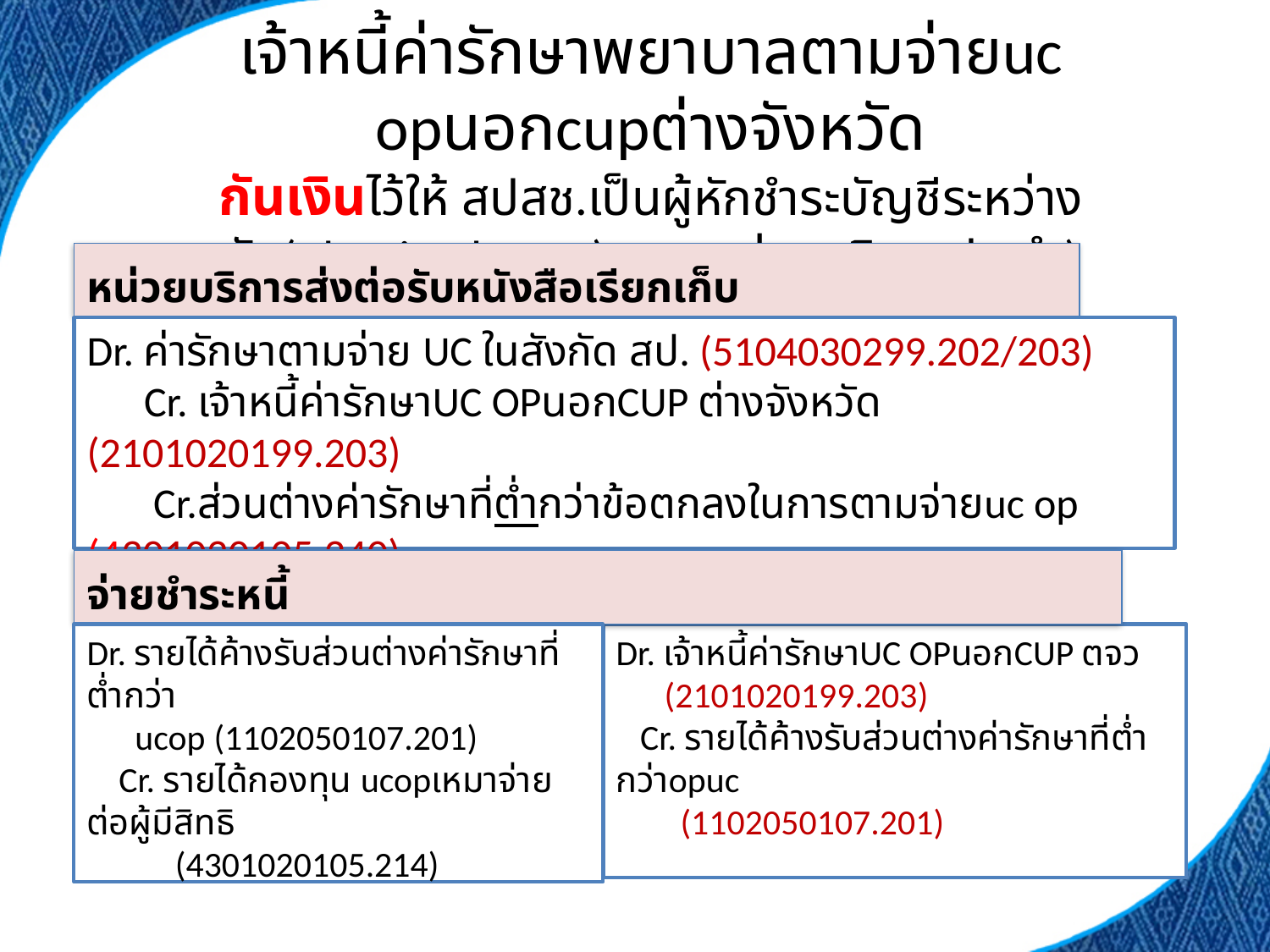

# เจ้าหนี้ค่ารักษาพยาบาลตามจ่ายuc opนอกcupต่างจังหวัด กันเงินไว้ให้ สปสช.เป็นผู้หักชำระบัญชีระหว่างกัน(Clearing house) แทนหน่วยบริการประจำ)
หน่วยบริการส่งต่อรับหนังสือเรียกเก็บ
Dr. ค่ารักษาตามจ่าย UC ในสังกัด สป. (5104030299.202/203)
      Cr. เจ้าหนี้ค่ารักษาUC OPนอกCUP ต่างจังหวัด (2101020199.203)
       Cr.ส่วนต่างค่ารักษาที่ต่ำกว่าข้อตกลงในการตามจ่ายuc op (4301020105.240)
จ่ายชำระหนี้
Dr. รายได้ค้างรับส่วนต่างค่ารักษาที่ต่ำกว่า
      ucop	(1102050107.201)
    Cr. รายได้กองทุน ucopเหมาจ่ายต่อผู้มีสิทธิ
           (4301020105.214)

Dr. เจ้าหนี้ค่ารักษาUC OPนอกCUP ตจว
      (2101020199.203)
   Cr. รายได้ค้างรับส่วนต่างค่ารักษาที่ต่ำกว่าopuc
        (1102050107.201)